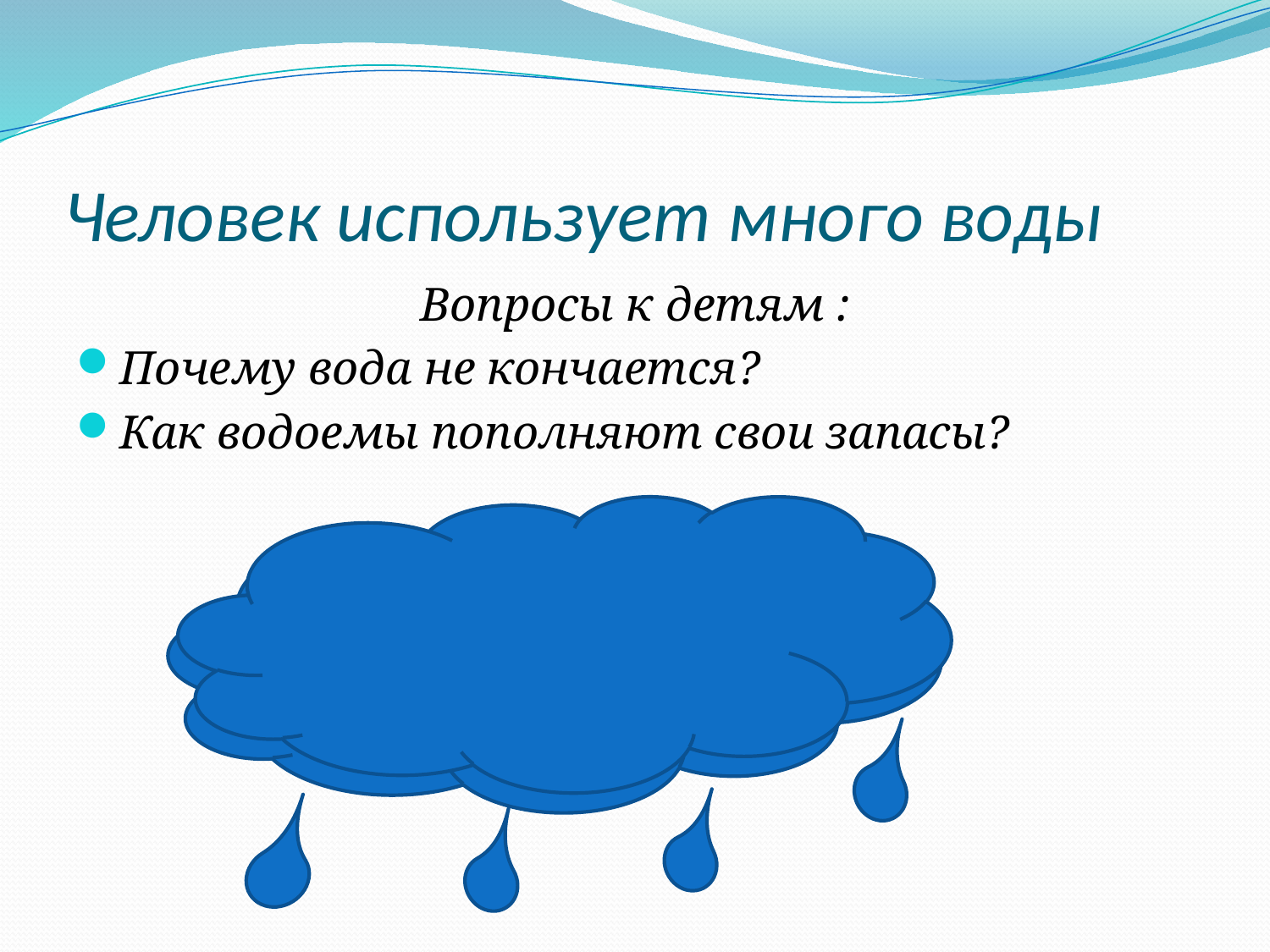

# Человек использует много воды
Вопросы к детям :
Почему вода не кончается?
Как водоемы пополняют свои запасы?